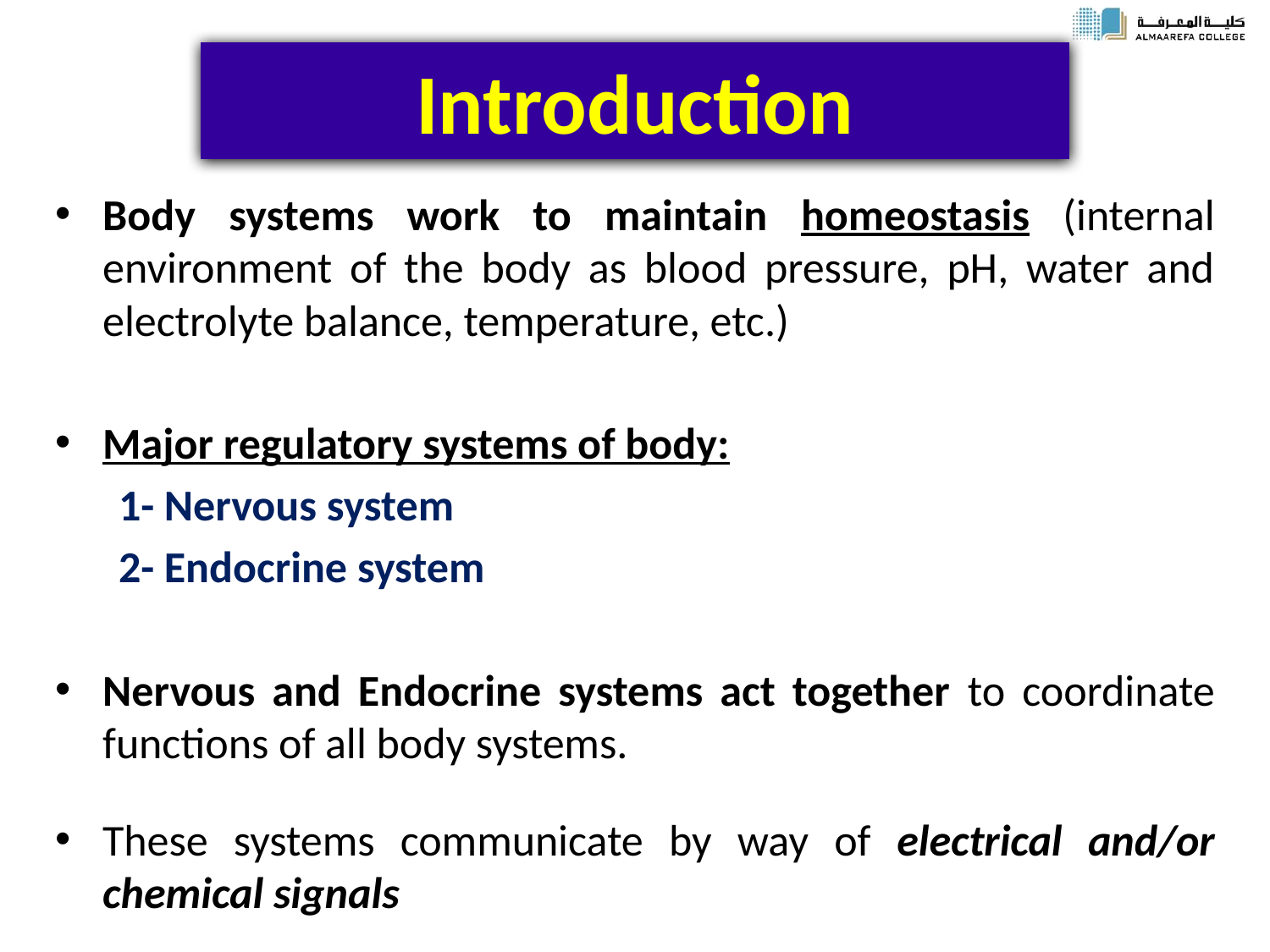

# Introduction
Body systems work to maintain homeostasis (internal environment of the body as blood pressure, pH, water and electrolyte balance, temperature, etc.)

Major regulatory systems of body:
1- Nervous system
2- Endocrine system

Nervous and Endocrine systems act together to coordinate functions of all body systems.

These systems communicate by way of electrical and/or chemical signals